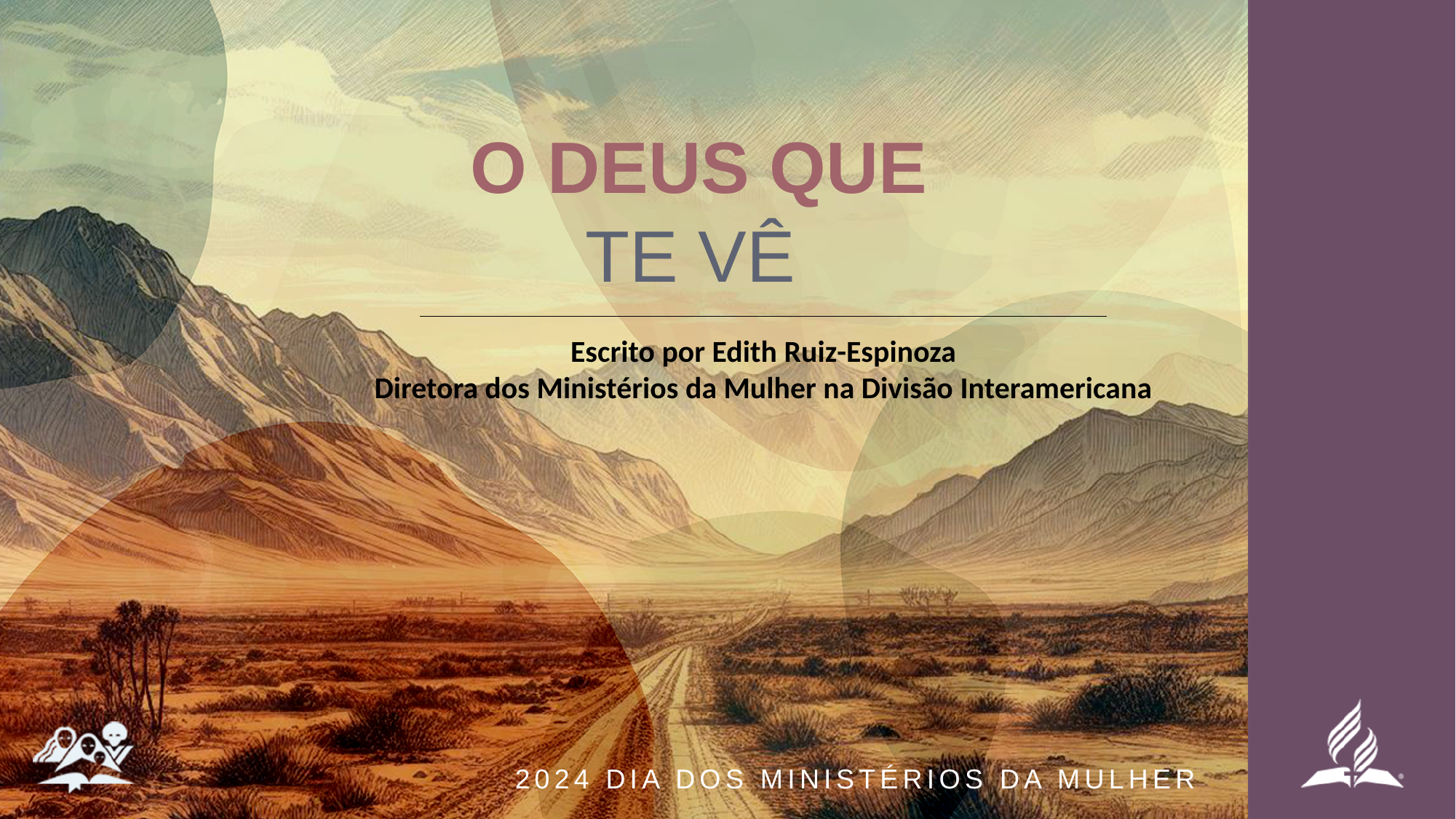

O DEUS QUE
# TE VÊ
Escrito por Edith Ruiz-Espinoza
Diretora dos Ministérios da Mulher na Divisão Interamericana
2024 DIA DOS MINISTÉRIOS DA MULHER